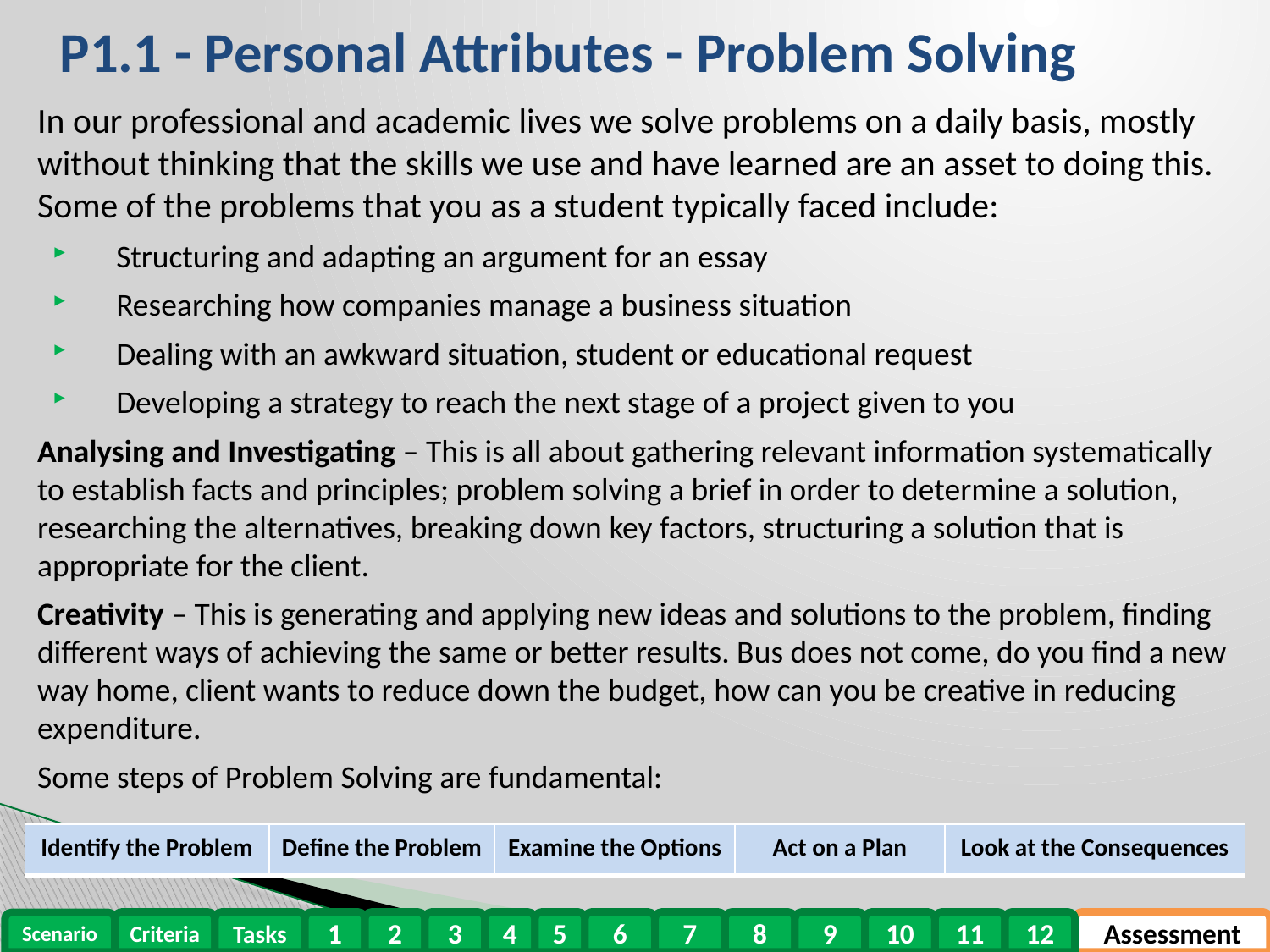

# P1.1 - Personal Attributes - Problem Solving
In our professional and academic lives we solve problems on a daily basis, mostly without thinking that the skills we use and have learned are an asset to doing this. Some of the problems that you as a student typically faced include:
Structuring and adapting an argument for an essay
Researching how companies manage a business situation
Dealing with an awkward situation, student or educational request
Developing a strategy to reach the next stage of a project given to you
Analysing and Investigating – This is all about gathering relevant information systematically to establish facts and principles; problem solving a brief in order to determine a solution, researching the alternatives, breaking down key factors, structuring a solution that is appropriate for the client.
Creativity – This is generating and applying new ideas and solutions to the problem, finding different ways of achieving the same or better results. Bus does not come, do you find a new way home, client wants to reduce down the budget, how can you be creative in reducing expenditure.
Some steps of Problem Solving are fundamental:
| Identify the Problem | Define the Problem | Examine the Options | Act on a Plan | Look at the Consequences |
| --- | --- | --- | --- | --- |